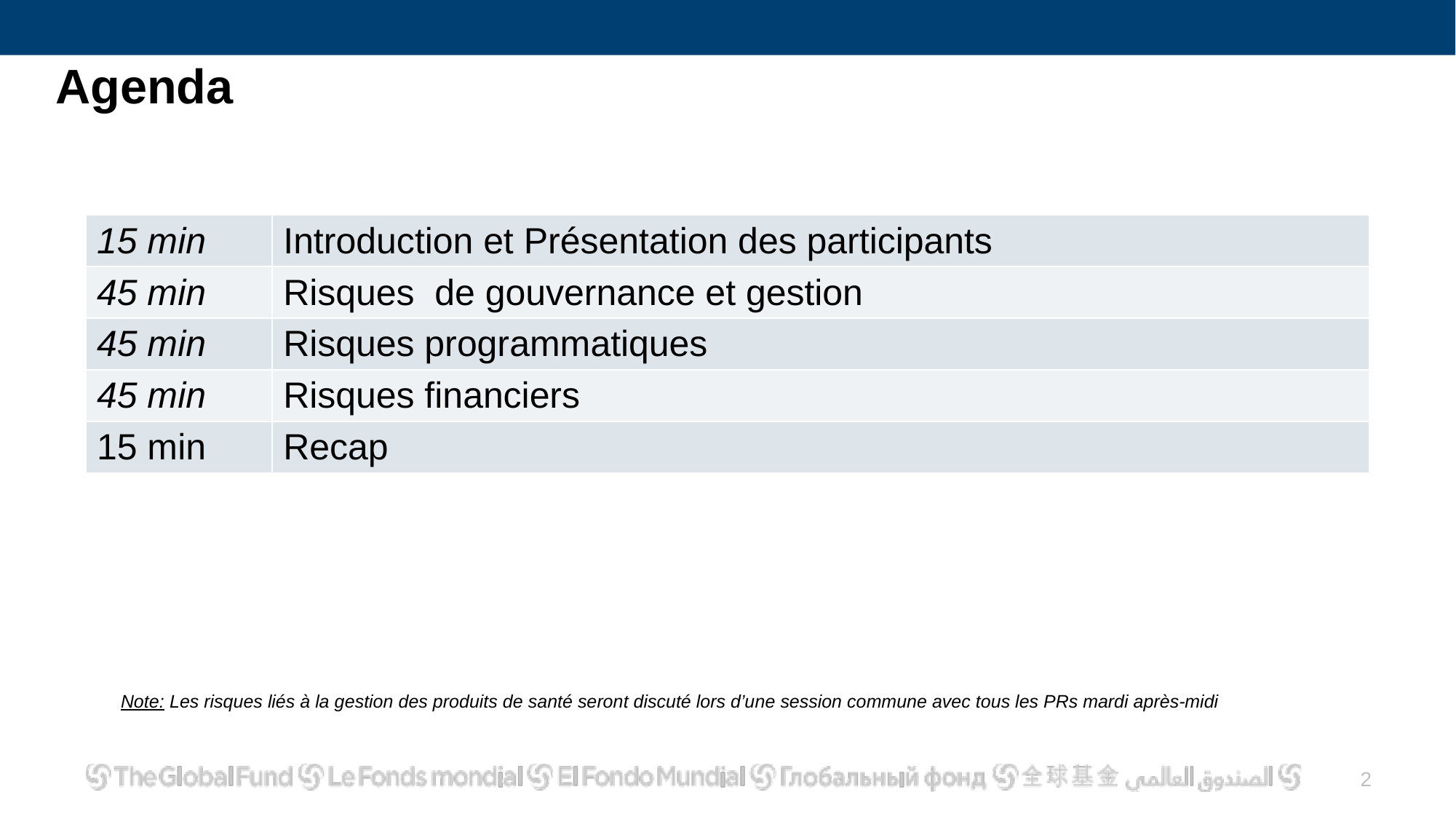

# Agenda
| 15 min | Introduction et Présentation des participants |
| --- | --- |
| 45 min | Risques de gouvernance et gestion |
| 45 min | Risques programmatiques |
| 45 min | Risques financiers |
| 15 min | Recap |
Note: Les risques liés à la gestion des produits de santé seront discuté lors d’une session commune avec tous les PRs mardi après-midi
2